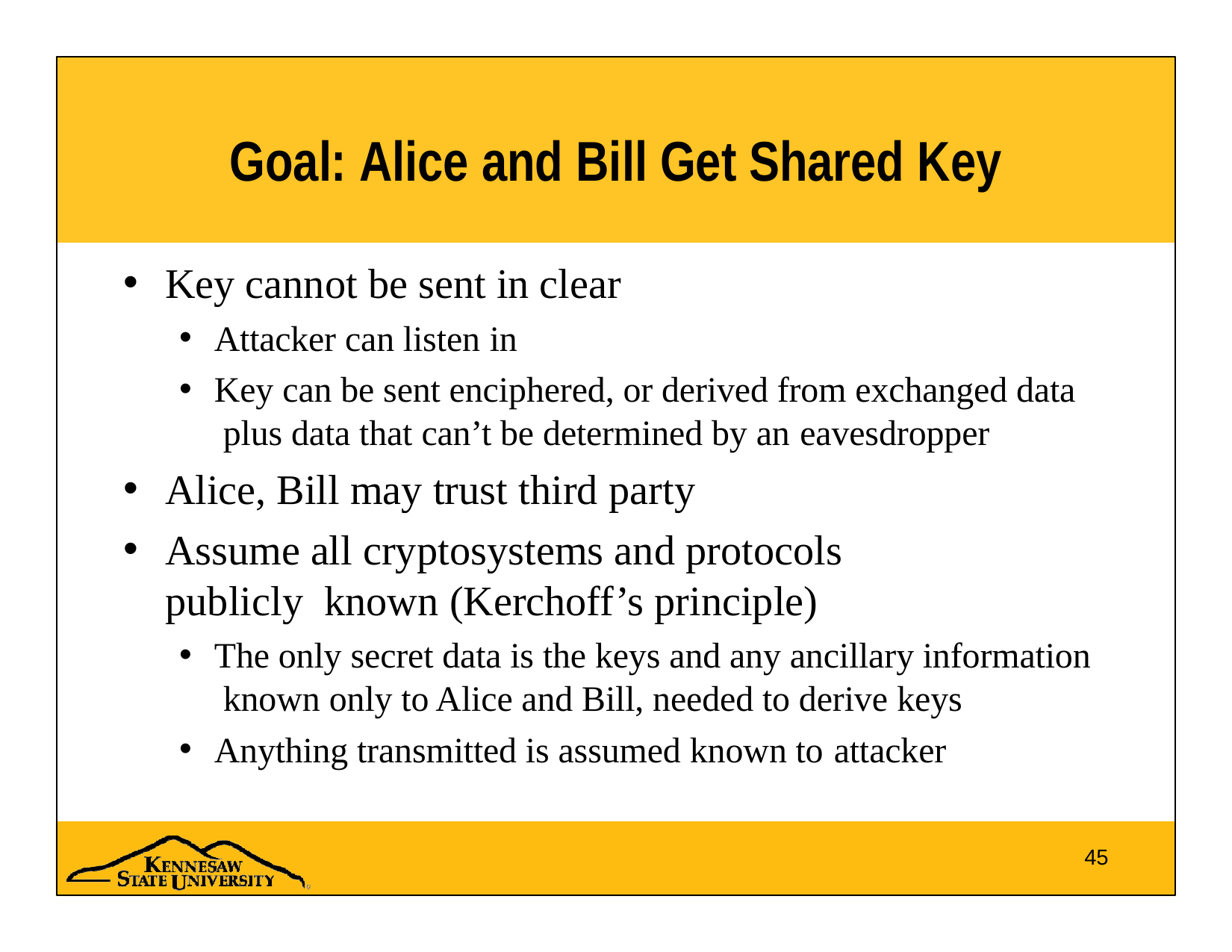

# Goal: Alice and Bill Get Shared Key
Key cannot be sent in clear
Attacker can listen in
Key can be sent enciphered, or derived from exchanged data  plus data that can’t be determined by an eavesdropper
Alice, Bill may trust third party
Assume all cryptosystems and protocols publicly  known (Kerchoff’s principle)
The only secret data is the keys and any ancillary information  known only to Alice and Bill, needed to derive keys
Anything transmitted is assumed known to attacker

45